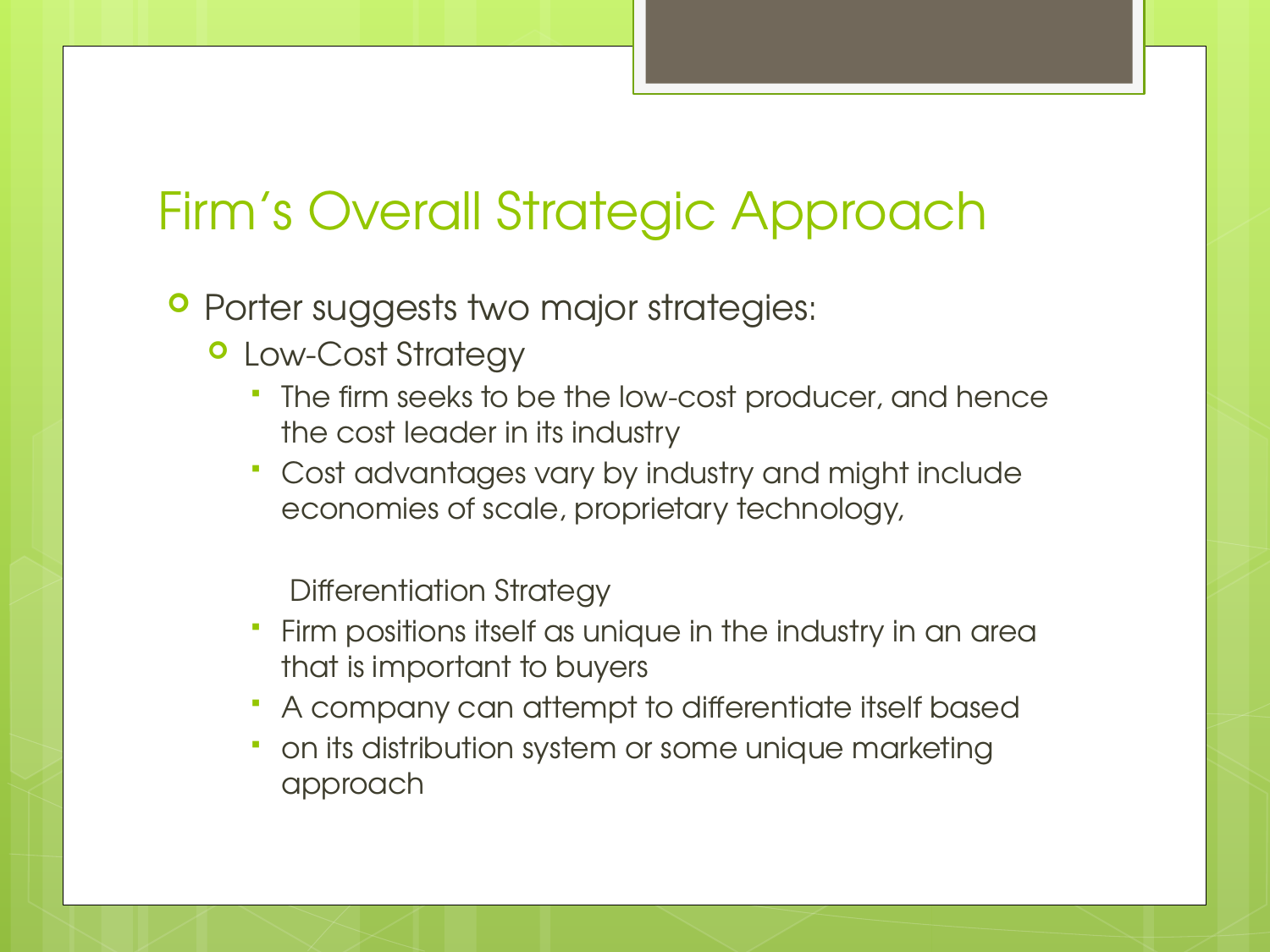

# Firm’s Overall Strategic Approach
Porter suggests two major strategies:
Low-Cost Strategy
The firm seeks to be the low-cost producer, and hence the cost leader in its industry
Cost advantages vary by industry and might include economies of scale, proprietary technology,

 Differentiation Strategy
Firm positions itself as unique in the industry in an area that is important to buyers
A company can attempt to differentiate itself based
on its distribution system or some unique marketing approach